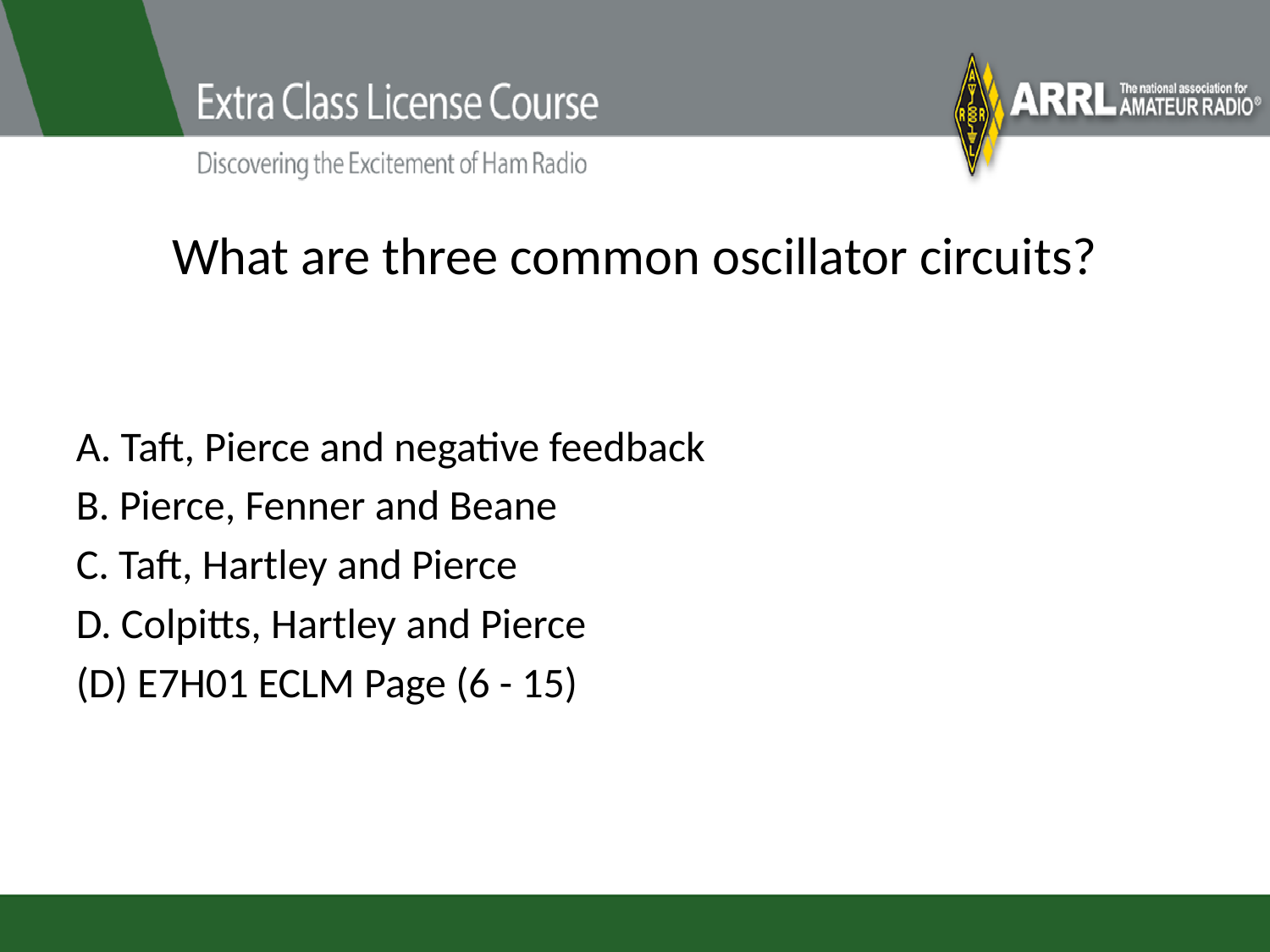

# What are three common oscillator circuits?
A. Taft, Pierce and negative feedback
B. Pierce, Fenner and Beane
C. Taft, Hartley and Pierce
D. Colpitts, Hartley and Pierce
(D) E7H01 ECLM Page (6 - 15)